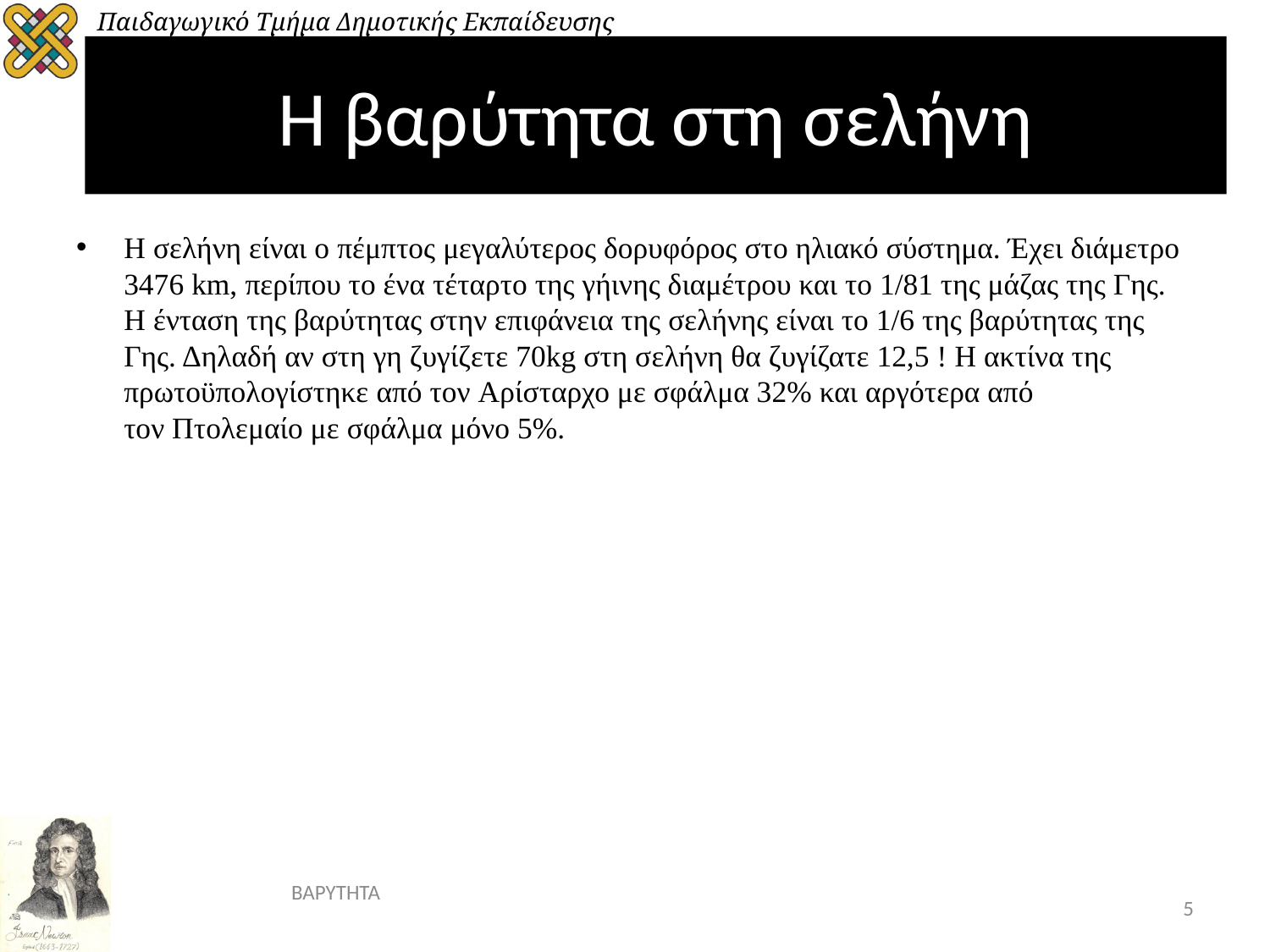

# Η βαρύτητα στη σελήνη
H σελήνη είναι ο πέμπτος μεγαλύτερος δορυφόρος στο ηλιακό σύστημα. Έχει διάμετρο 3476 km, περίπου το ένα τέταρτο της γήινης διαμέτρου και το 1/81 της μάζας της Γης. Η ένταση της βαρύτητας στην επιφάνεια της σελήνης είναι το 1/6 της βαρύτητας της Γης. Δηλαδή αν στη γη ζυγίζετε 70kg στη σελήνη θα ζυγίζατε 12,5 ! Η ακτίνα της πρωτοϋπολογίστηκε από τον Αρίσταρχο με σφάλμα 32% και αργότερα από τον Πτολεμαίο με σφάλμα μόνο 5%.
ΒΑΡΥΤΗΤΑ
5